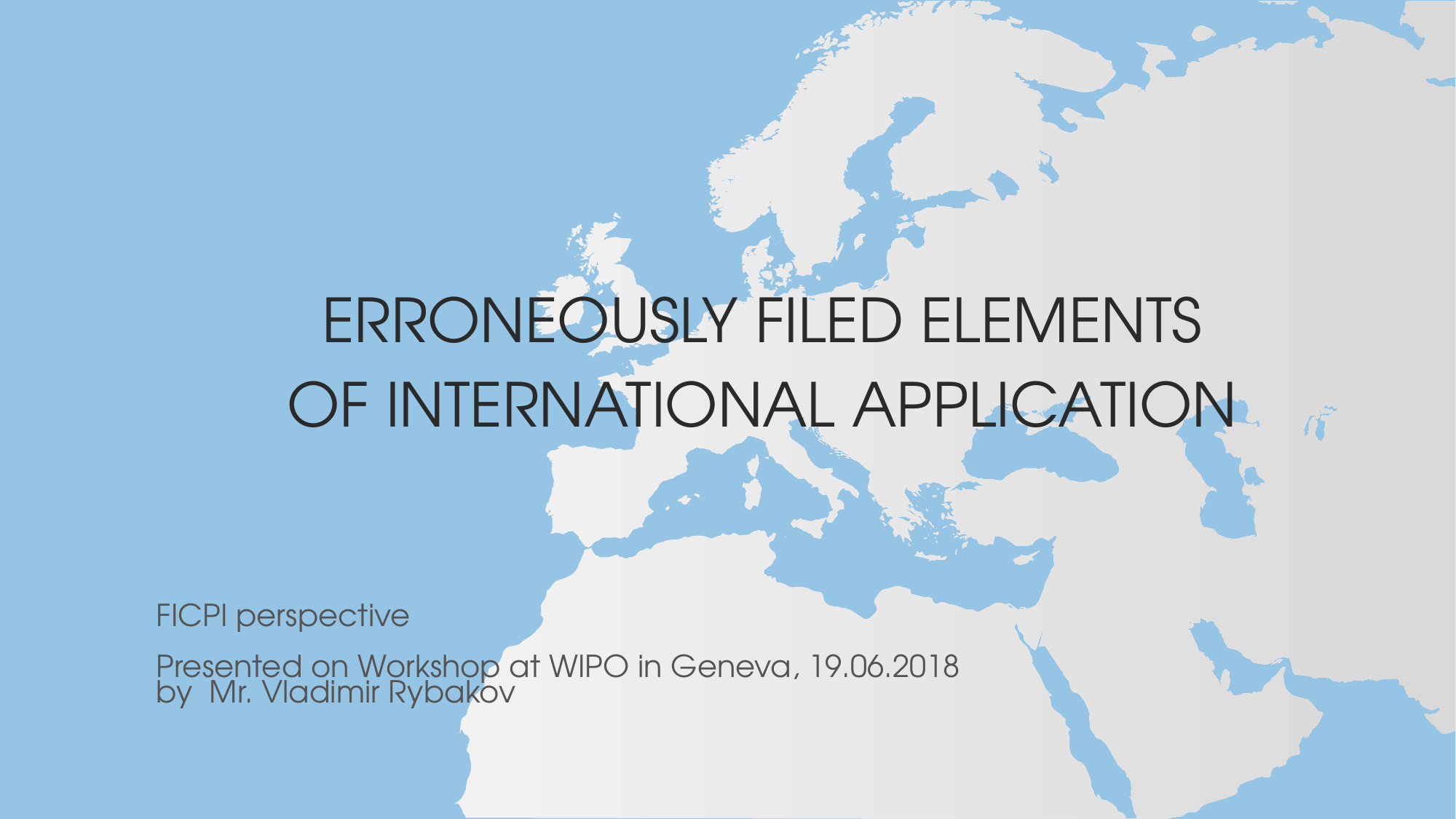

# Erroneously filed elements of international application
FICPI perspective

Presented on Workshop at WIPO in Geneva, 19.06.2018
by  Mr. Vladimir Rybakov